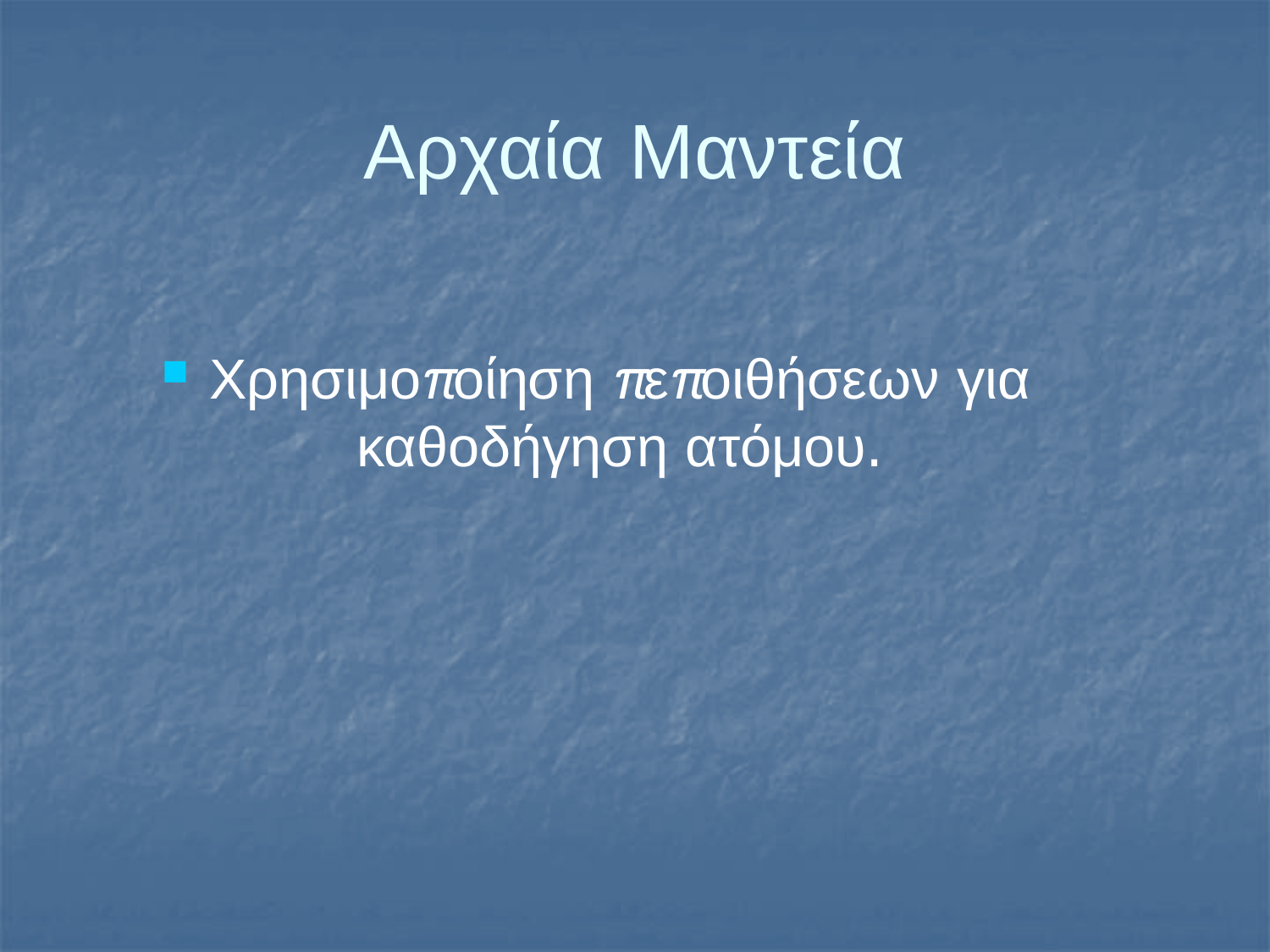

# Αρχαία Μαντεία
Χρησιμοποίηση πεποιθήσεων για καθοδήγηση ατόμου.